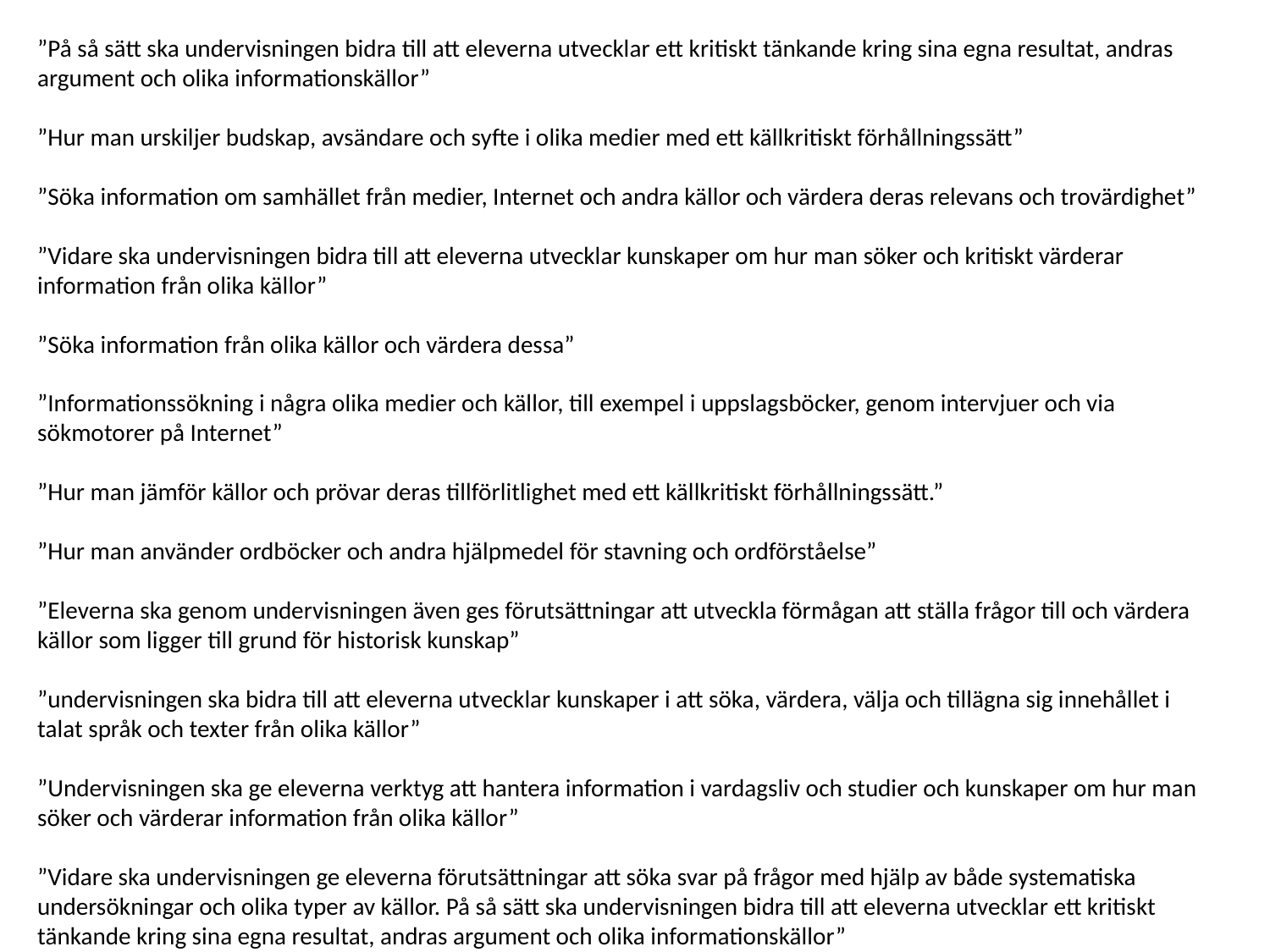

”På så sätt ska undervisningen bidra till att eleverna utvecklar ett kritiskt tänkande kring sina egna resultat, andras argument och olika informationskällor”

”Hur man urskiljer budskap, avsändare och syfte i olika medier med ett källkritiskt förhållningssätt”

”Söka information om samhället från medier, Internet och andra källor och värdera deras relevans och trovärdighet”

”Vidare ska undervisningen bidra till att eleverna utvecklar kunskaper om hur man söker och kritiskt värderar information från olika källor”

”Söka information från olika källor och värdera dessa”

”Informationssökning i några olika medier och källor, till exempel i uppslagsböcker, genom intervjuer och via sökmotorer på Internet”
”Hur man jämför källor och prövar deras tillförlitlighet med ett källkritiskt förhållningssätt.”
”Hur man använder ordböcker och andra hjälpmedel för stavning och ordförståelse”

”Eleverna ska genom undervisningen även ges förutsättningar att utveckla förmågan att ställa frågor till och värdera källor som ligger till grund för historisk kunskap”

”undervisningen ska bidra till att eleverna utvecklar kunskaper i att söka, värdera, välja och tillägna sig innehållet i talat språk och texter från olika källor”

”Undervisningen ska ge eleverna verktyg att hantera information i vardagsliv och studier och kunskaper om hur man söker och värderar information från olika källor”

”Vidare ska undervisningen ge eleverna förutsättningar att söka svar på frågor med hjälp av både systematiska undersökningar och olika typer av källor. På så sätt ska undervisningen bidra till att eleverna utvecklar ett kritiskt tänkande kring sina egna resultat, andras argument och olika informationskällor”